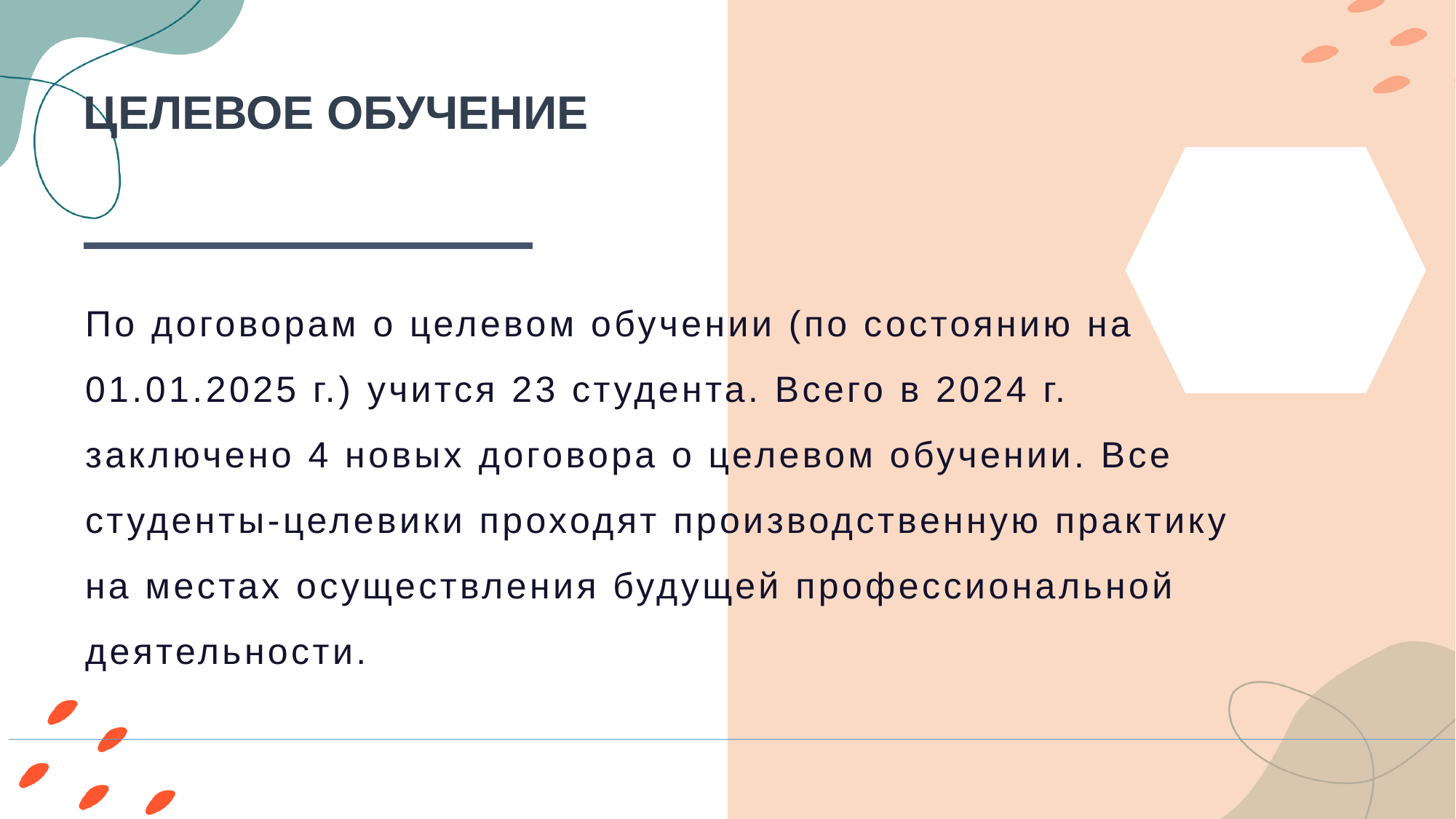

ЦЕЛЕВОЕ ОБУЧЕНИЕ

По договорам о целевом обучении (по состоянию на 01.01.2025 г.) учится 23 студента. Всего в 2024 г. заключено 4 новых договора о целевом обучении. Все студенты-целевики проходят производственную практику на местах осуществления будущей профессиональной деятельности.